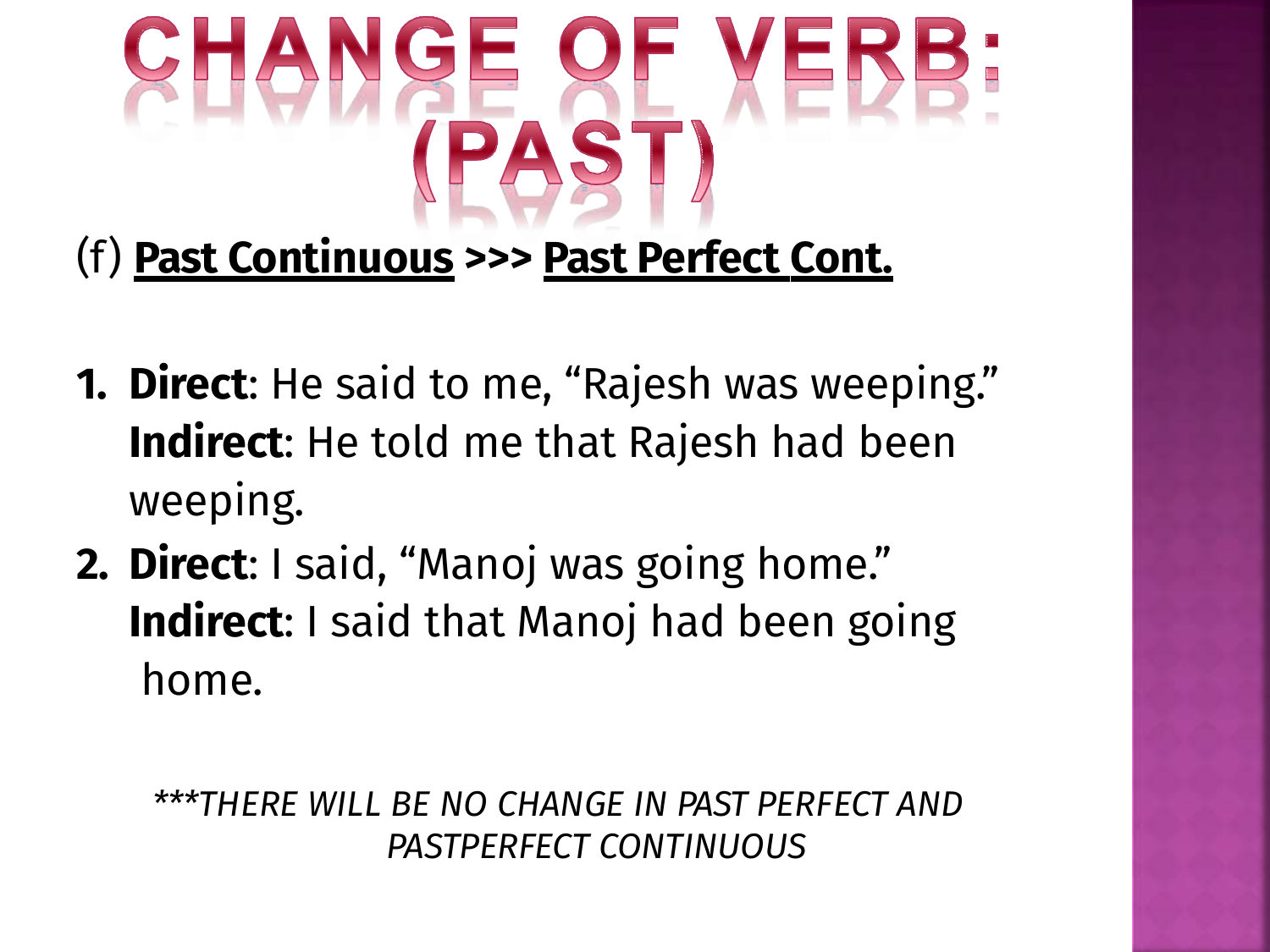

# (f) Past Continuous >>> Past Perfect Cont.
Direct: He said to me, “Rajesh was weeping.”  Indirect: He told me that Rajesh had been  weeping.
Direct: I said, “Manoj was going home.”  Indirect: I said that Manoj had been going  home.

***THERE WILL BE NO CHANGE IN PAST PERFECT AND  PASTPERFECT CONTINUOUS